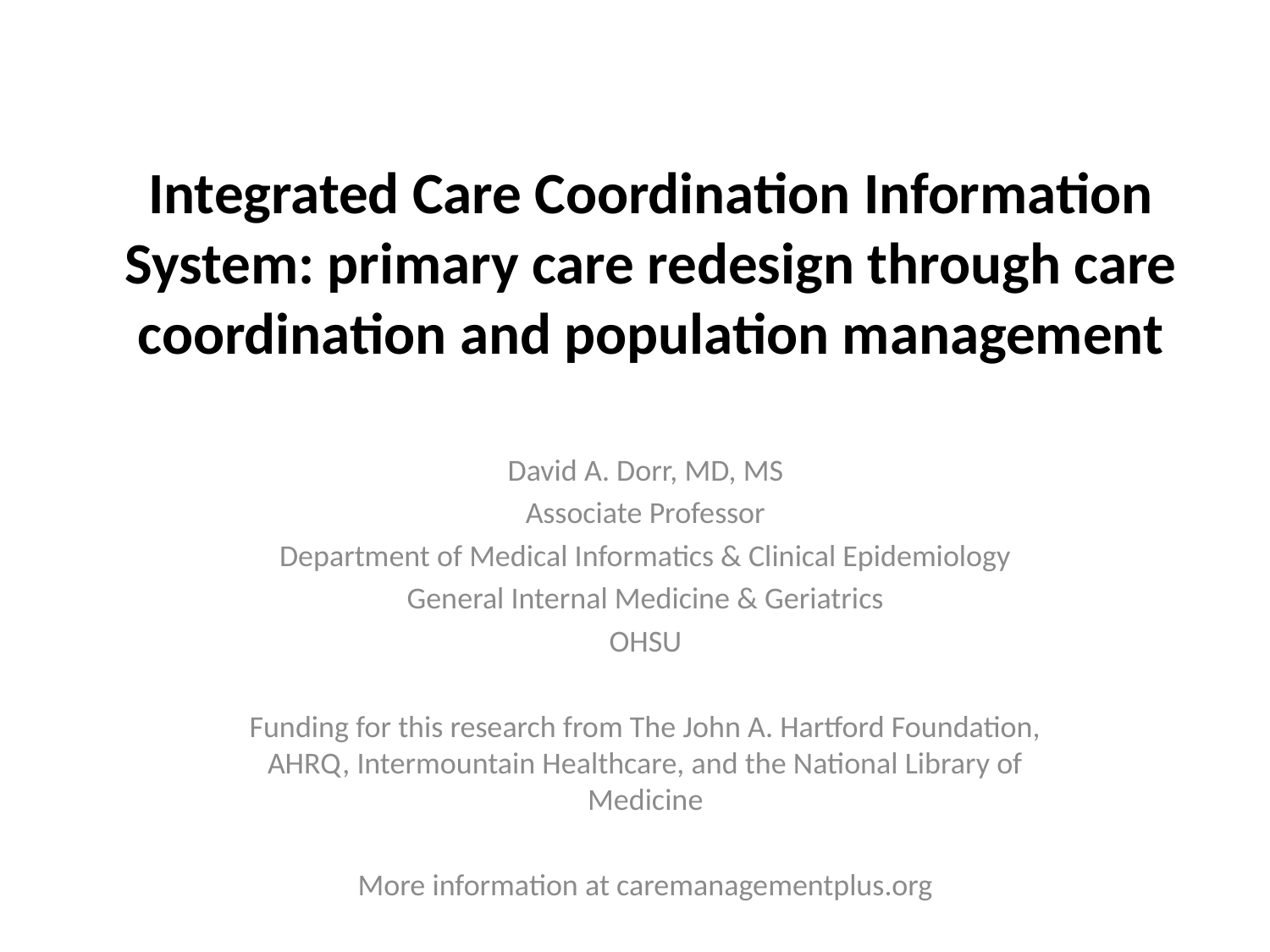

# Integrated Care Coordination Information System: primary care redesign through care coordination and population management
David A. Dorr, MD, MS
Associate Professor
Department of Medical Informatics & Clinical Epidemiology
General Internal Medicine & Geriatrics
OHSU

Funding for this research from The John A. Hartford Foundation, AHRQ, Intermountain Healthcare, and the National Library of Medicine

More information at caremanagementplus.org